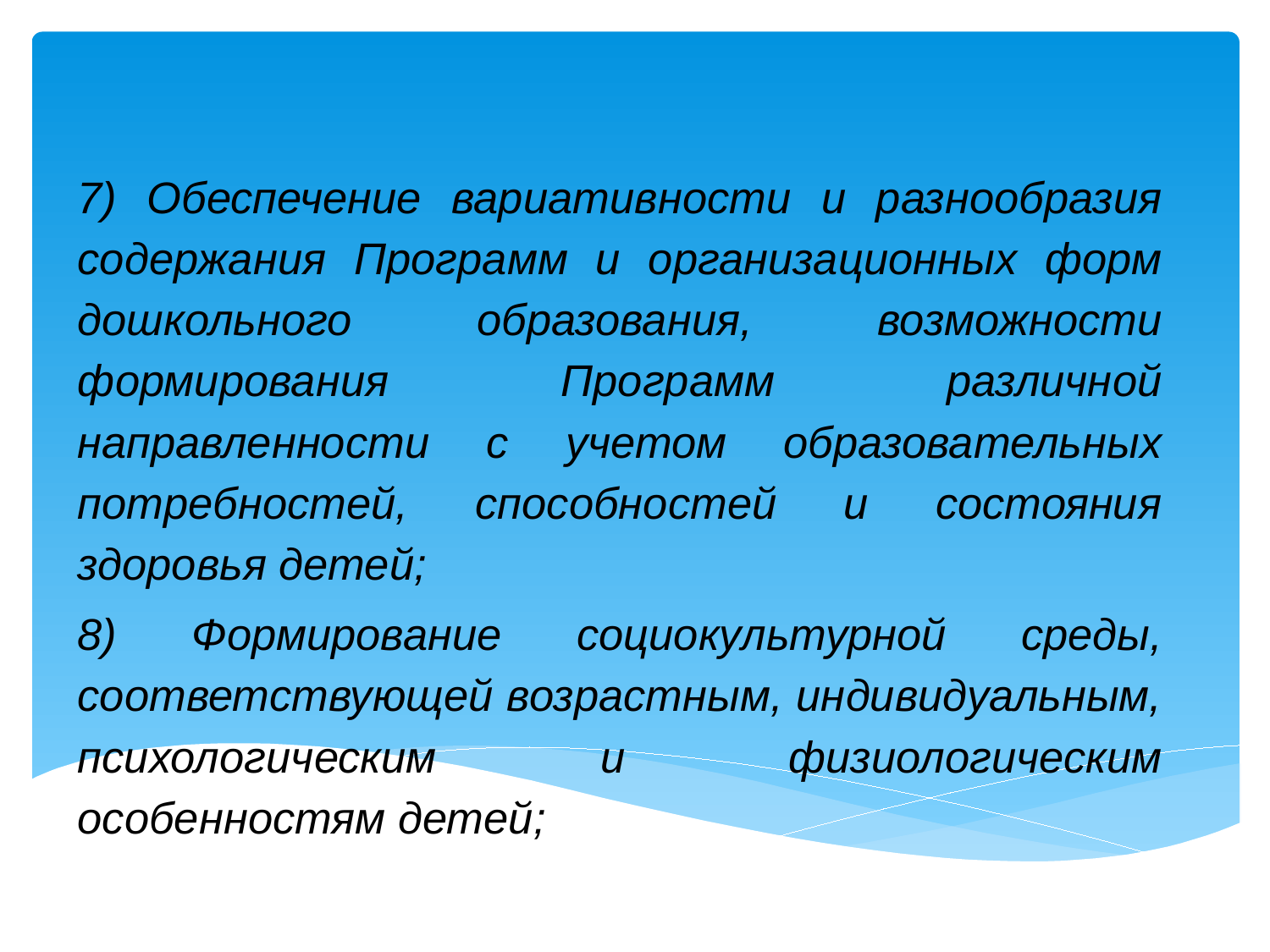

#

7) Обеспечение вариативности и разнообразия содержания Программ и организационных форм дошкольного образования, возможности формирования Программ различной направленности с учетом образовательных потребностей, способностей и состояния здоровья детей;
8) Формирование социокультурной среды, соответствующей возрастным, индивидуальным, психологическим и физиологическим особенностям детей;